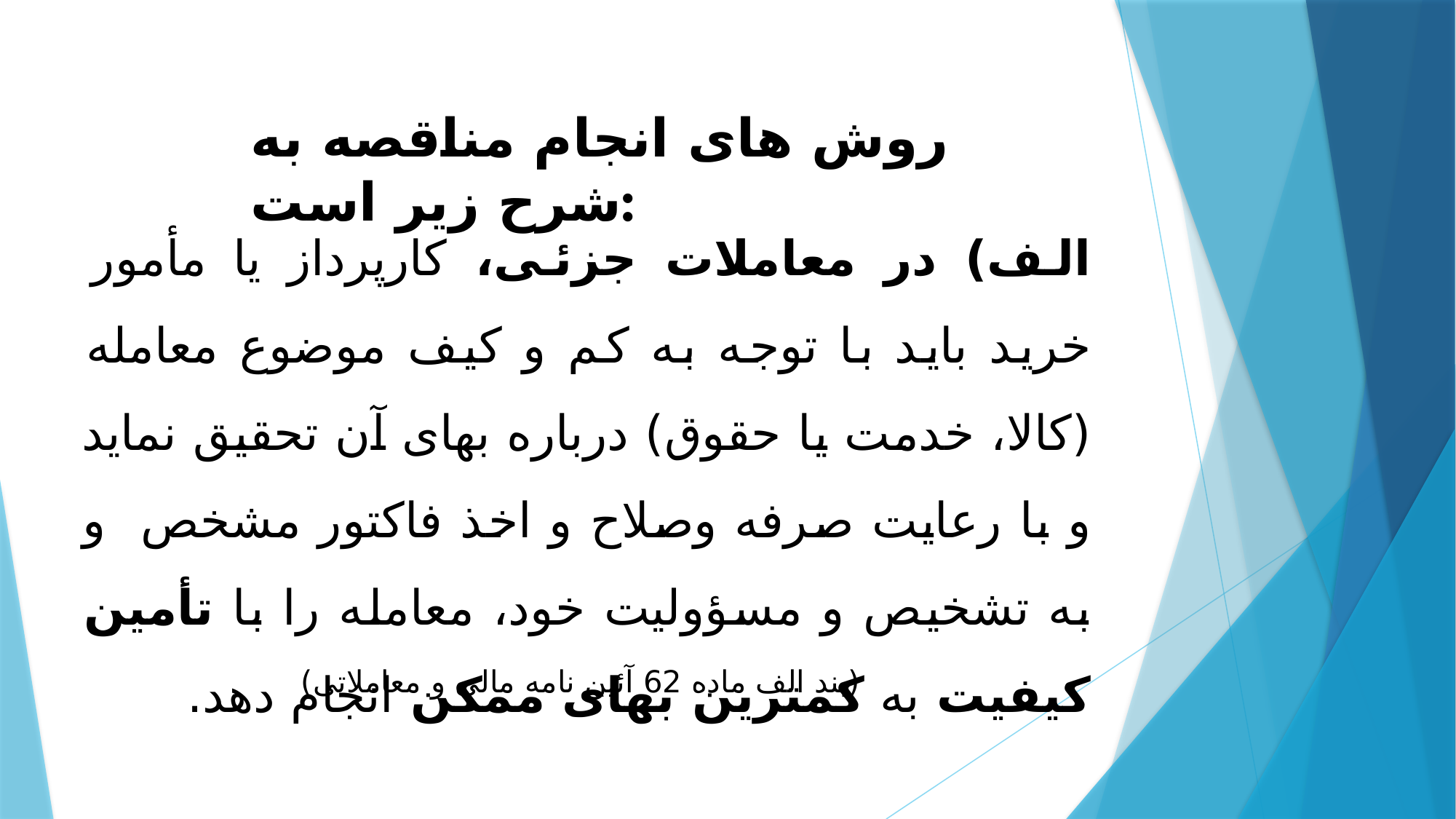

روش های انجام مناقصه به شرح زیر است:
الف) در معاملات جزئی، کارپرداز یا مأمور خرید باید با توجه به کم و کیف موضوع معامله (کالا، خدمت یا حقوق) درباره بهای آن تحقیق نماید و با رعایت صرفه وصلاح و اخذ فاکتور مشخص  و به تشخیص و مسؤولیت خود، معامله را با تأمین کیفیت به کمترین بهای ممکن انجام دهد.

 (بند الف ماده 62 آئین نامه مالی و معاملاتی)